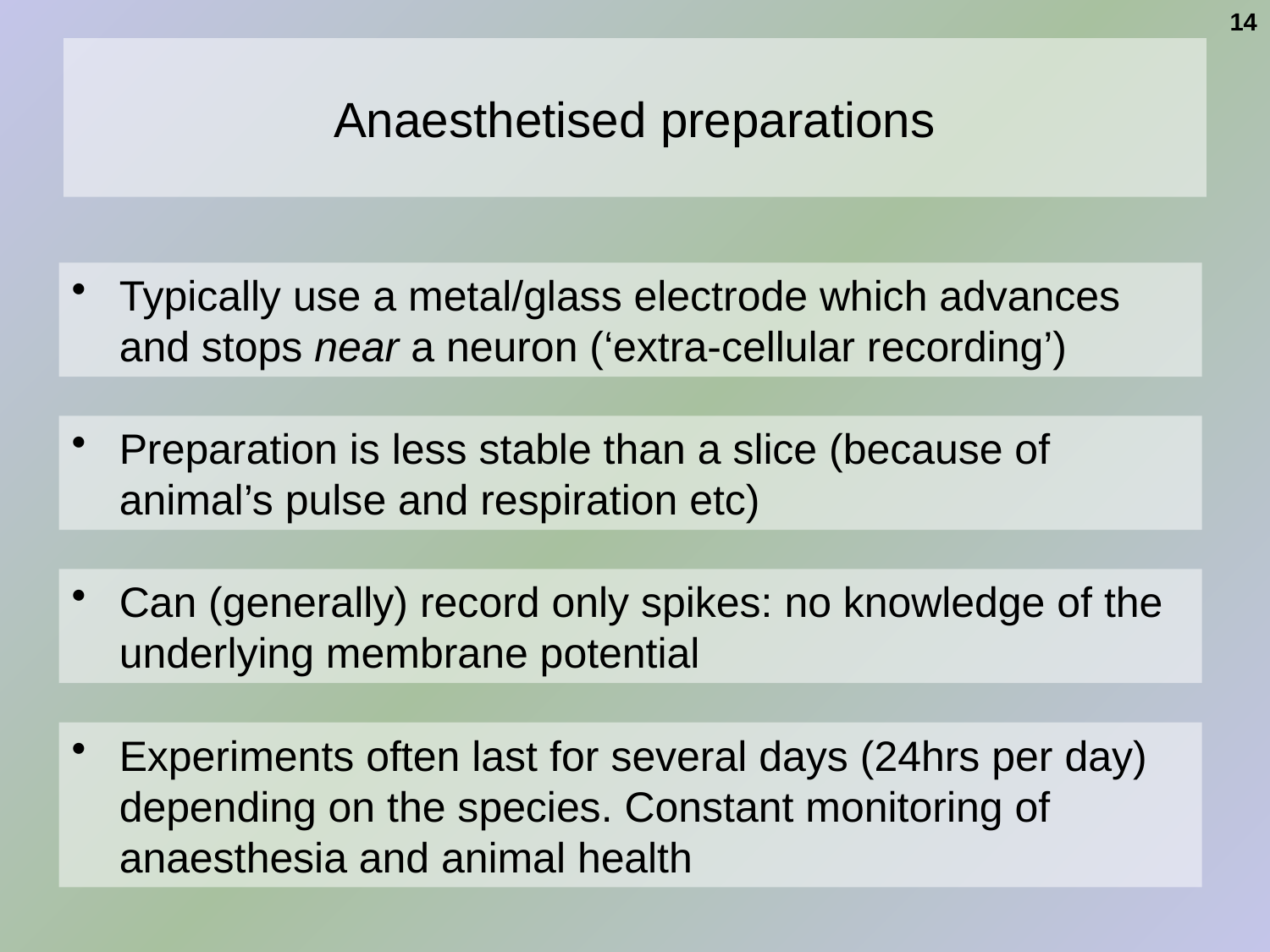

14
# Anaesthetised preparations
Typically use a metal/glass electrode which advances and stops near a neuron (‘extra-cellular recording’)
Preparation is less stable than a slice (because of animal’s pulse and respiration etc)
Can (generally) record only spikes: no knowledge of the underlying membrane potential
Experiments often last for several days (24hrs per day) depending on the species. Constant monitoring of anaesthesia and animal health